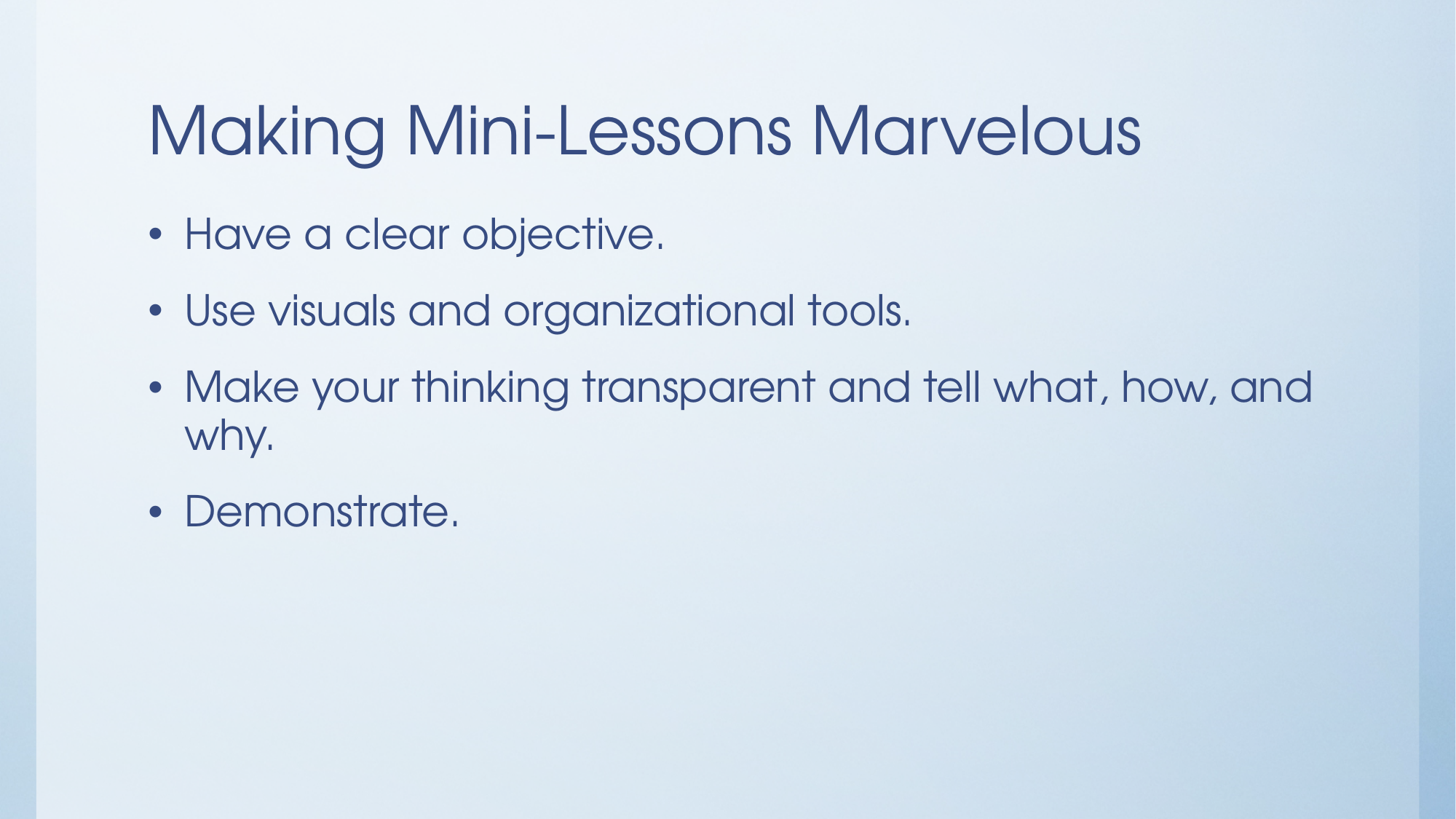

# Making Mini-Lessons Marvelous
Have a clear objective.
Use visuals and organizational tools.
Make your thinking transparent and tell what, how, and why.
Demonstrate.